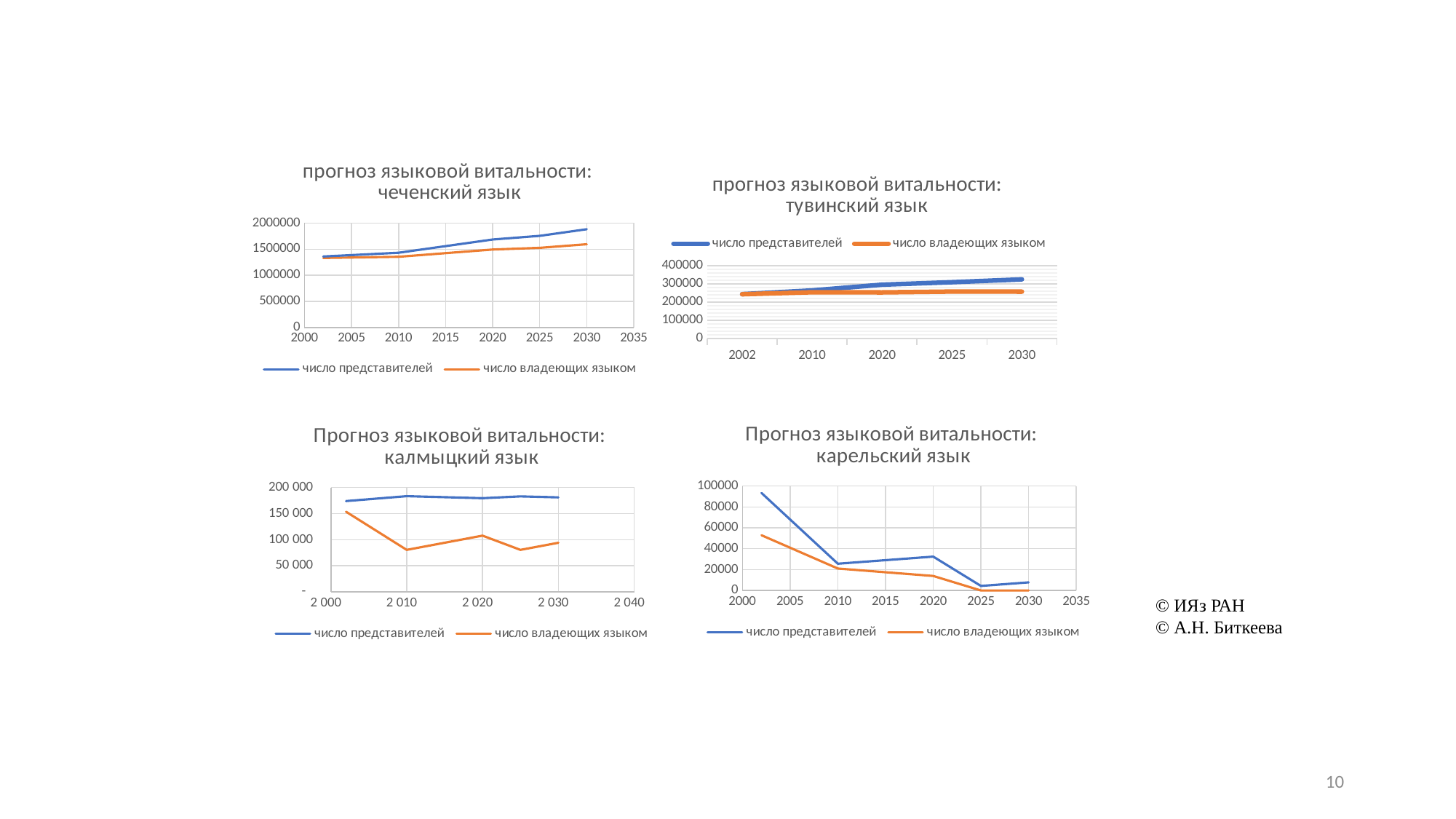

### Chart: прогноз языковой витальности:
чеченский язык

| Category | число представителей  | число владеющих языком |
|---|---|---|

### Chart: прогноз языковой витальности:
тувинский язык

| Category | число представителей  | число владеющих языком |
|---|---|---|
| 2002 | 243442.0 | 242754.0 |
| 2010 | 263936.0 | 253673.0 |
| 2020 | 295384.0 | 252953.0 |
| 2025 | 309100.7786885239 | 257539.618852459 |
| 2030 | 324824.77868852485 | 257179.618852459 |

### Chart: Прогноз языковой витальности:
карельский язык

| Category | число представителей  | число владеющих языком |
|---|---|---|

### Chart: Прогноз языковой витальности:
калмыцкий язык

| Category | число представителей  | число владеющих языком |
|---|---|---|
© ИЯз РАН
© А.Н. Биткеева
10